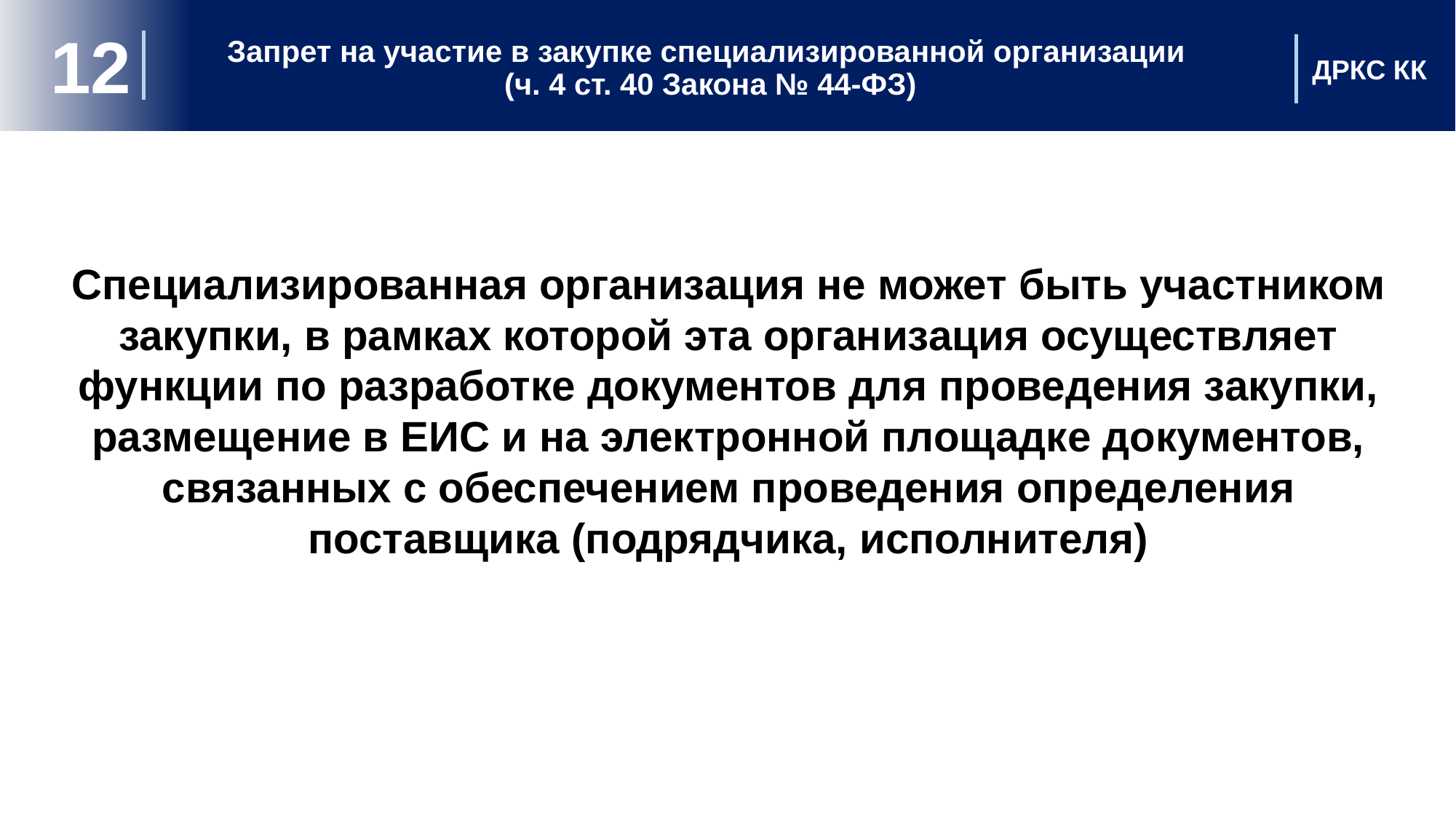

# Запрет на участие в закупке специализированной организации (ч. 4 ст. 40 Закона № 44-ФЗ)
12
ДРКС КК
Специализированная организация не может быть участником закупки, в рамках которой эта организация осуществляет функции по разработке документов для проведения закупки, размещение в ЕИС и на электронной площадке документов, связанных с обеспечением проведения определения поставщика (подрядчика, исполнителя)